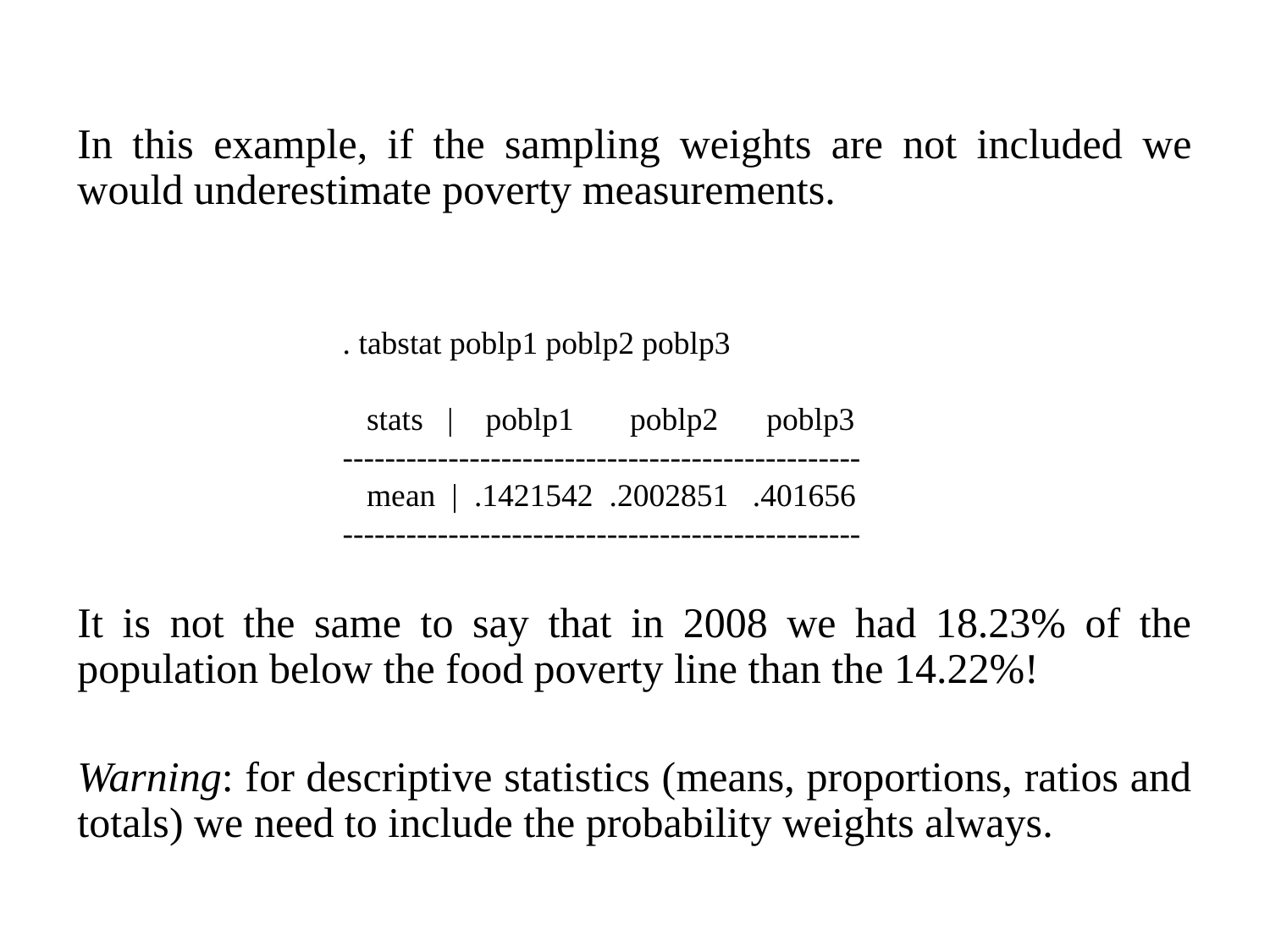

In this example, if the sampling weights are not included we would underestimate poverty measurements.

It is not the same to say that in 2008 we had 18.23% of the population below the food poverty line than the 14.22%!

Warning: for descriptive statistics (means, proportions, ratios and totals) we need to include the probability weights always.
. tabstat poblp1 poblp2 poblp3

   stats   |    poblp1       poblp2      poblp3
-------------------------------------------------
   mean  |  .1421542  .2002851   .401656
-------------------------------------------------